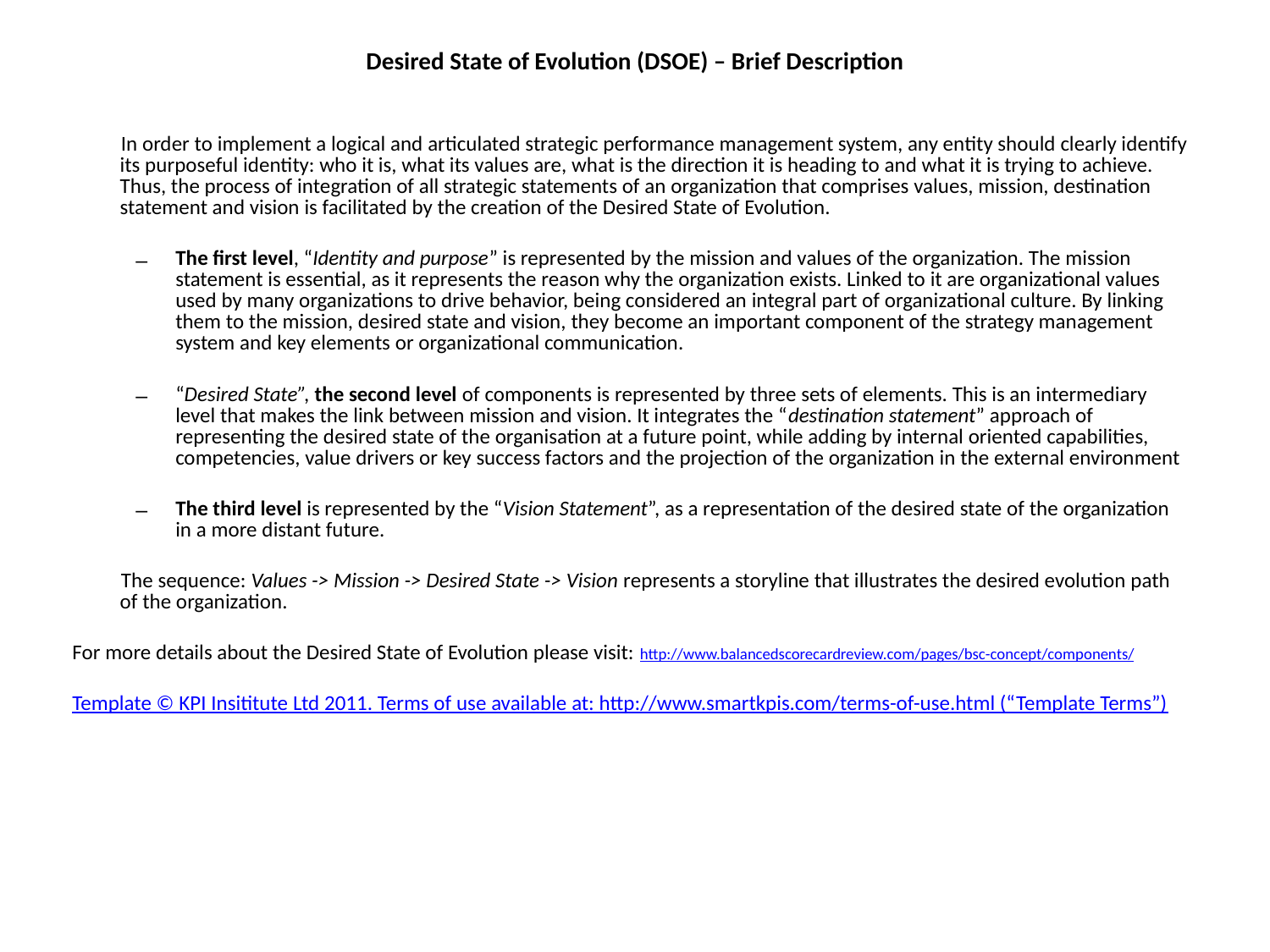

# Desired State of Evolution (DSOE) – Brief Description
          In order to implement a logical and articulated strategic performance management system, any entity should clearly identify its purposeful identity: who it is, what its values are, what is the direction it is heading to and what it is trying to achieve. Thus, the process of integration of all strategic statements of an organization that comprises values, mission, destination statement and vision is facilitated by the creation of the Desired State of Evolution.

The first level, “Identity and purpose” is represented by the mission and values of the organization. The mission statement is essential, as it represents the reason why the organization exists. Linked to it are organizational values used by many organizations to drive behavior, being considered an integral part of organizational culture. By linking them to the mission, desired state and vision, they become an important component of the strategy management system and key elements or organizational communication.

“Desired State”, the second level of components is represented by three sets of elements. This is an intermediary level that makes the link between mission and vision. It integrates the “destination statement” approach of representing the desired state of the organisation at a future point, while adding by internal oriented capabilities, competencies, value drivers or key success factors and the projection of the organization in the external environment

The third level is represented by the “Vision Statement”, as a representation of the desired state of the organization in a more distant future.

          The sequence: Values -> Mission -> Desired State -> Vision represents a storyline that illustrates the desired evolution path of the organization.

For more details about the Desired State of Evolution please visit: http://www.balancedscorecardreview.com/pages/bsc-concept/components/

Template © KPI Insititute Ltd 2011. Terms of use available at: http://www.smartkpis.com/terms-of-use.html (“Template Terms”)